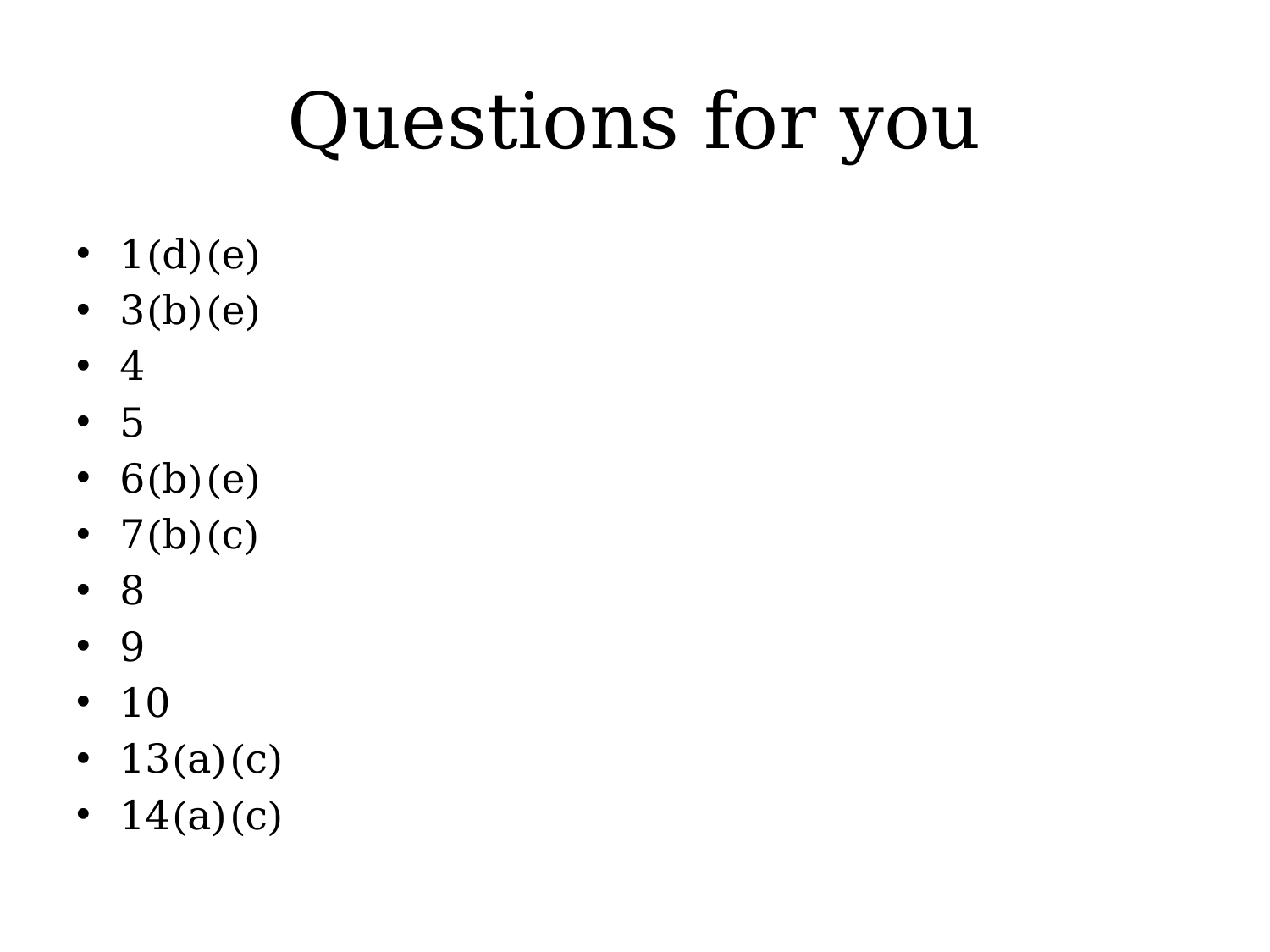

# Questions for you
1(d)(e)
3(b)(e)
4
5
6(b)(e)
7(b)(c)
8
9
10
13(a)(c)
14(a)(c)